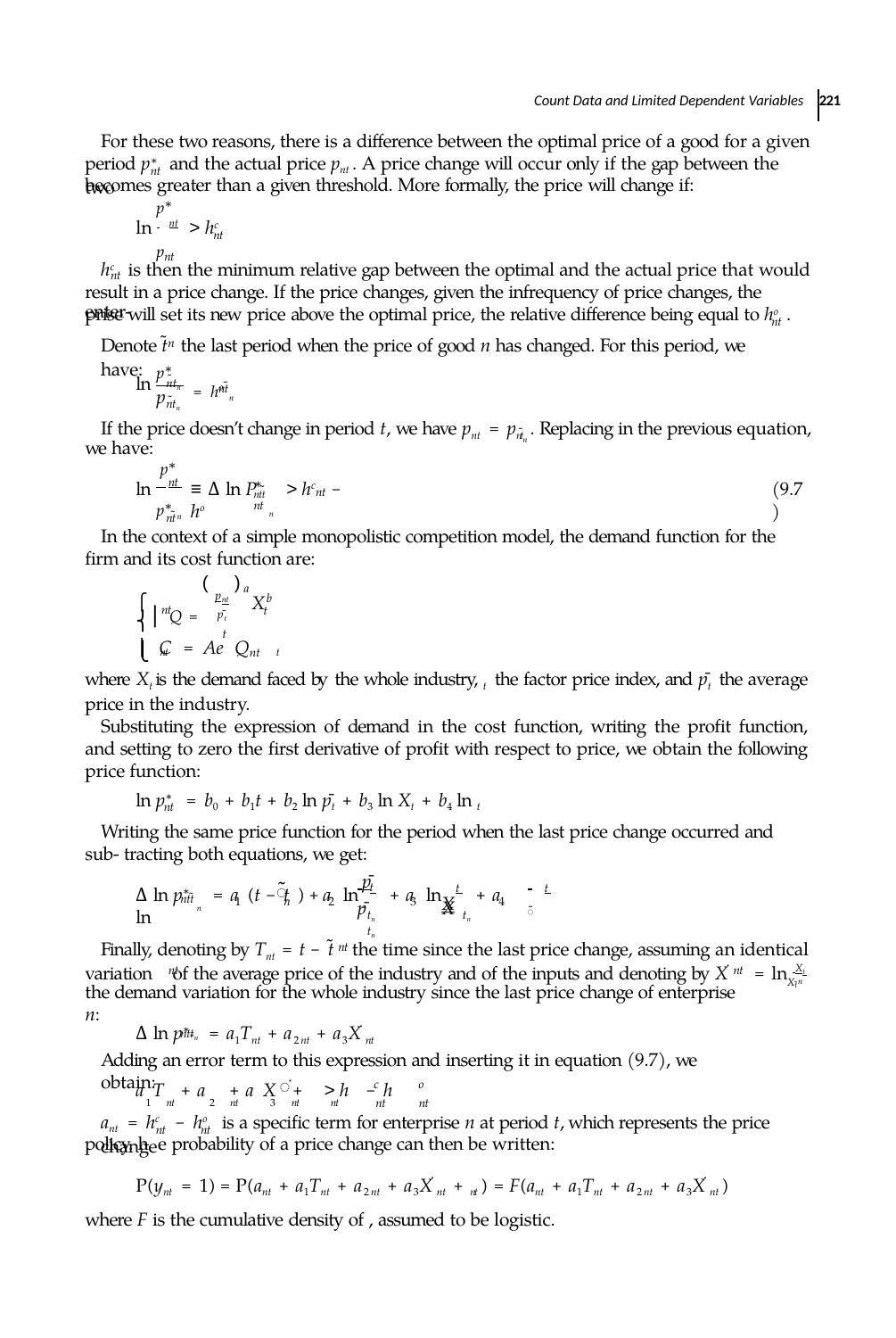

Count Data and Limited Dependent Variables  221

For these two reasons, there is a difference between the optimal price of a good for a given

period p∗ and the actual price pnt . A price change will occur only if the gap between the two
nt
becomes greater than a given threshold. More formally, the price will change if:
p∗
ln  nt > hc
nt
pnt
hc is then the minimum relative gap between the optimal and the actual price that would
nt
result in a price change. If the price changes, given the infrequency of price changes, the enter-
prise will set its new price above the optimal price, the relative difference being equal to ho .
nt
Denote t̃ the last period when the price of good n has changed. For this period, we have:
n
p∗̃
ntn = ho
ln
p ̃
nt̃
n

ntn
If the price doesn’t change in period t, we have pnt = pnt̃ . Replacing in the previous equation,
n
we have:
p∗
  nt
∗
≡ Δ ln P	> hc − ho
(9.7)
ln
p∗
ntt̃	nt	nt
n
nt̃
n
In the context of a simple monopolistic competition model, the demand function for the ﬁrm and its cost function are:
(	)
a
p
nt	b
X
⎧⎪Q	=
nt
t
p̄t
⎨
t
⎪C	= Ae Q
nt	nt  t
⎩
where Xt is the demand faced by the whole industry, t the factor price index, and p̄t the average price in the industry.
Substituting the expression of demand in the cost function, writing the proﬁt function, and setting to zero the ﬁrst derivative of proﬁt with respect to price, we obtain the following price function:
ln p∗  = b0 + b1t + b2 ln p̄t + b3 ln Xt + b4 ln t
nt
Writing the same price function for the period when the last price change occurred and sub- tracting both equations, we get:

 X
 p̄
t
t
t
̃
Δ ln p∗	= a (t − t ) + a ln	+ a ln	+ a ln
1	n	2
3	4
X̃
̃
p̄̃
ntt̃
n
tn	tn	tn
Finally, denoting by Tnt = t − t̃ the time since the last price change, assuming an identical
nt
variation  of the average price of the industry and of the inputs and denoting by Ẋ	= ln  Xt
nt	nt
Xt̃
n
the demand variation for the whole industry since the last price change of enterprise n:
Δ ln p∗ ̃ = a1Tnt + a2nt + a3Ẋ nt
nttn
Adding an error term to this expression and inserting it in equation (9.7), we obtain:
̇
c	o
a T  + a  + a X  +   > h  − h
1  nt	2 nt	3  nt	nt	nt	nt
ant = hc  − ho is a speciﬁc term for enterprise n at period t, which represents the price change
nt	nt
policy. he probability of a price change can then be written:
P(ynt = 1) = P(ant + a1Tnt + a2nt + a3Ẋ nt + nt ) = F(ant + a1Tnt + a2nt + a3Ẋ nt )
where F is the cumulative density of , assumed to be logistic.